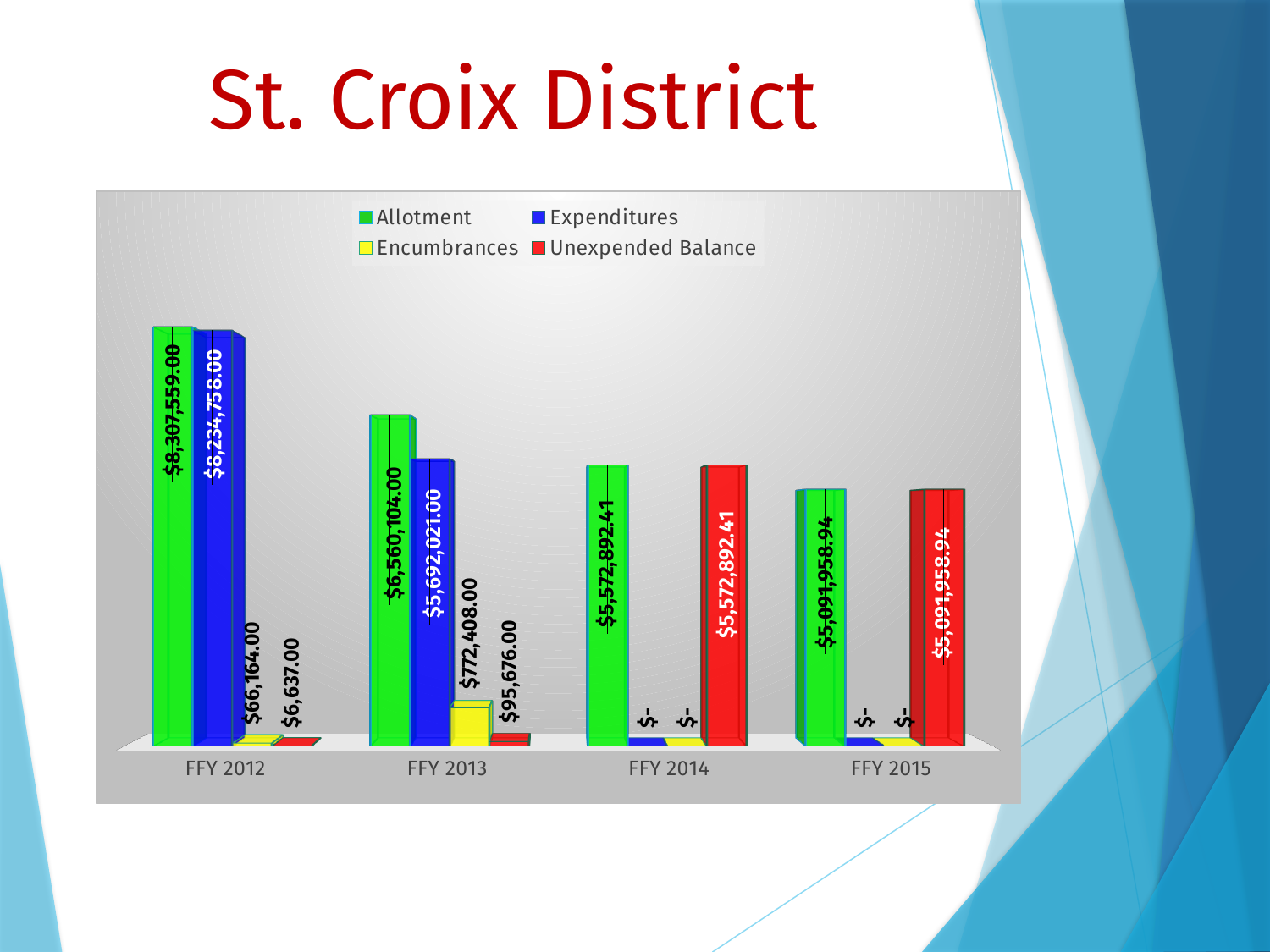

# St. Croix District

[unsupported chart]

7